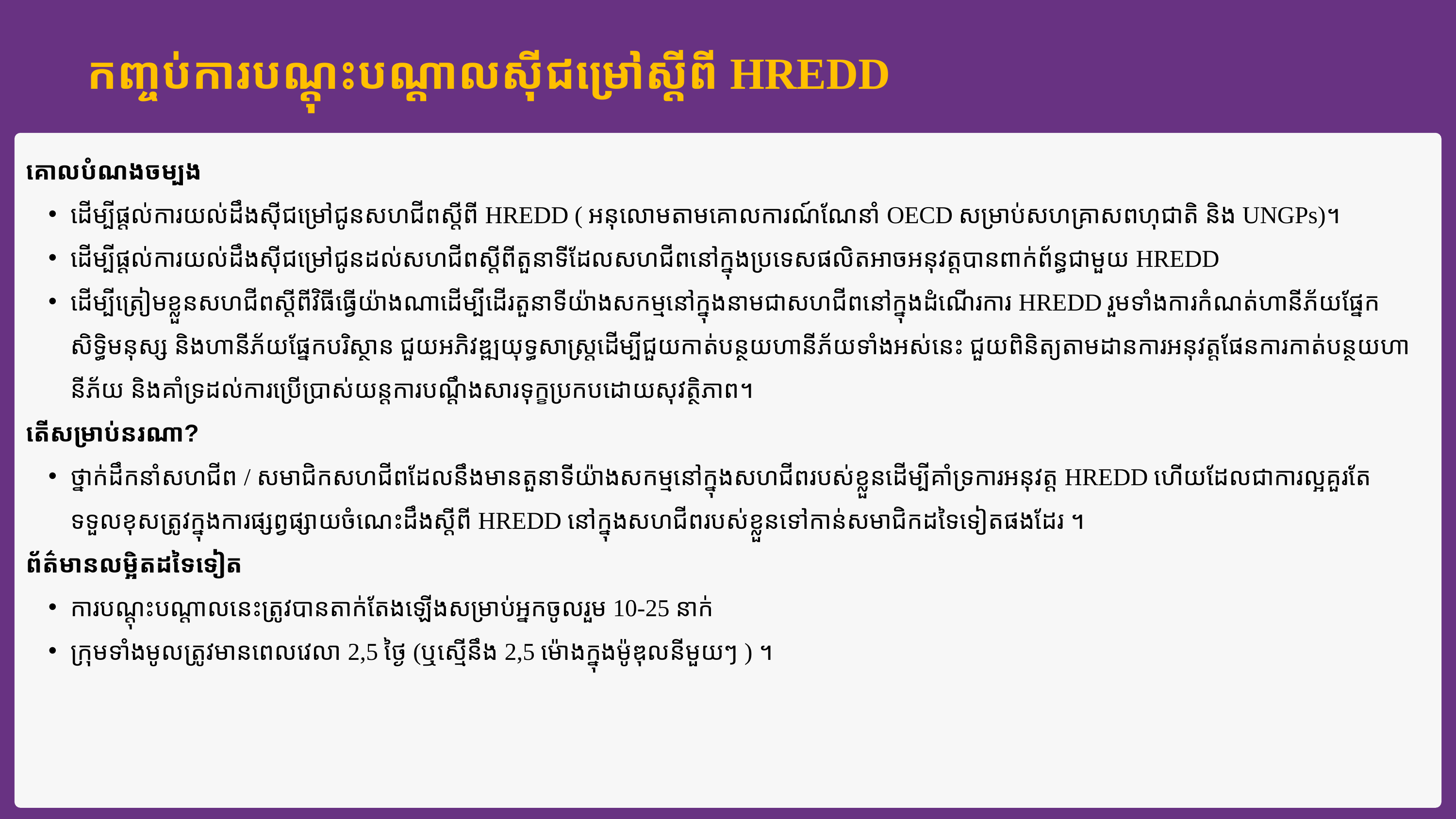

កញ្ចប់ការបណ្តុះបណ្តាលស៊ីជម្រៅស្តីពី HREDD

គោលបំណងចម្បង
ដើម្បីផ្តល់ការយល់ដឹងស៊ីជម្រៅជូនសហជីពស្តីពី HREDD ( អនុលោមតាមគោលការណ៍ណែនាំ OECD សម្រាប់សហគ្រាសពហុជាតិ​ និង UNGPs)​​។
ដើម្បីផ្តល់ការយល់ដឹងស៊ីជម្រៅជូនដល់សហជីពស្តីពីតួនាទីដែលសហជីពនៅក្នុងប្រទេសផលិតអាចអនុវត្ត​បានពាក់ព័ន្ធជាមួយ HREDD
ដើម្បីត្រៀមខ្លួនសហជីពស្តីពីវិធីធ្វើយ៉ាងណាដើម្បីដើរតួនាទីយ៉ាងសកម្មនៅក្នុងនាមជាសហជីពនៅក្នុងដំណើរការ HREDD រួមទាំងការកំណត់ហានីភ័យផ្នែកសិទ្ធិមនុស្ស និងហានីភ័យផ្នែកបរិស្ថាន ជួយអភិវឌ្ឍយុទ្ធសាស្រ្តដើម្បីជួយកាត់បន្ថយហានីភ័យទាំងអស់នេះ ជួយពិនិត្យតាមដានការអនុវត្តផែនការកាត់បន្ថយហានីភ័យ និងគាំទ្រដល់ការប្រើប្រាស់យន្តការបណ្តឹងសារទុក្ខ​ប្រកបដោយសុវត្ថិភាព។​
តើសម្រាប់នរណា?
ថ្នាក់ដឹកនាំសហជីព /​ សមាជិកសហជីពដែលនឹងមានតួនាទីយ៉ាងសកម្មនៅក្នុងសហជីពរបស់ខ្លួនដើម្បីគាំទ្រការអនុវត្ត HREDD ហើយដែលជាការល្អគួរតែទទួលខុសត្រូវក្នុងការផ្សព្វផ្សាយចំណេះដឹងស្តីពី HREDD នៅក្នុងសហជីពរបស់ខ្លួនទៅកាន់សមាជិកដទៃទៀតផងដែរ ។
ព័ត៌មានលម្អិតដទៃទៀត
ការបណ្តុះបណ្តាលនេះត្រូវបានតាក់តែងឡើងសម្រាប់អ្នកចូលរួម 10-25 នាក់
ក្រុមទាំងមូលត្រូវមានពេលវេលា 2,5 ថ្ងៃ (ឬស្មើនឹង 2,5 ម៉ោងក្នុងម៉ូឌុលនីមួយៗ ) ។